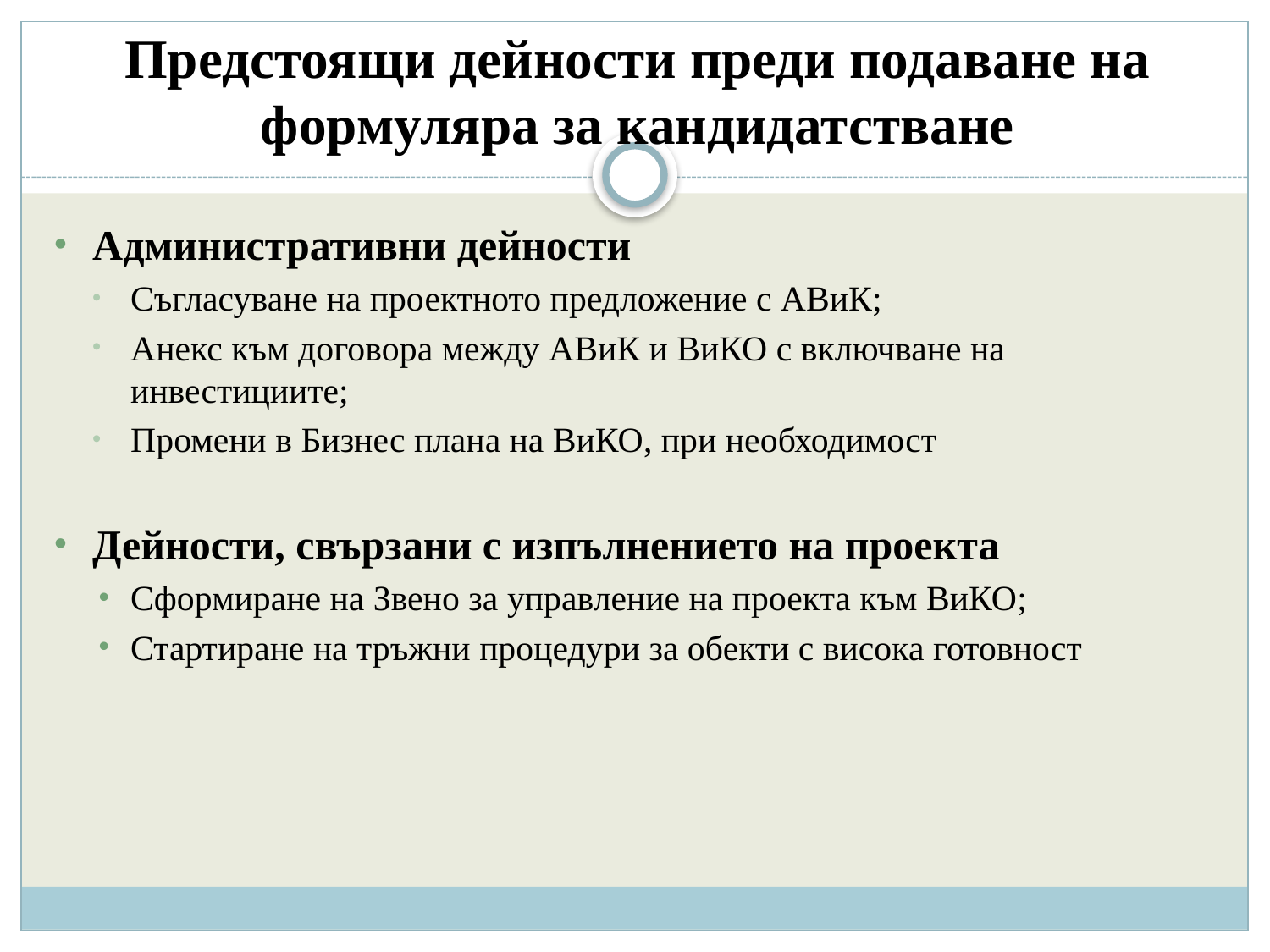

# Предстоящи дейности преди подаване на формуляра за кандидатстване
Административни дейности
Съгласуване на проектното предложение с АВиК;
Анекс към договора между АВиК и ВиКО с включване на инвестициите;
Промени в Бизнес плана на ВиКО, при необходимост

Дейности, свързани с изпълнението на проекта
Сформиране на Звено за управление на проекта към ВиКО;
Стартиране на тръжни процедури за обекти с висока готовност